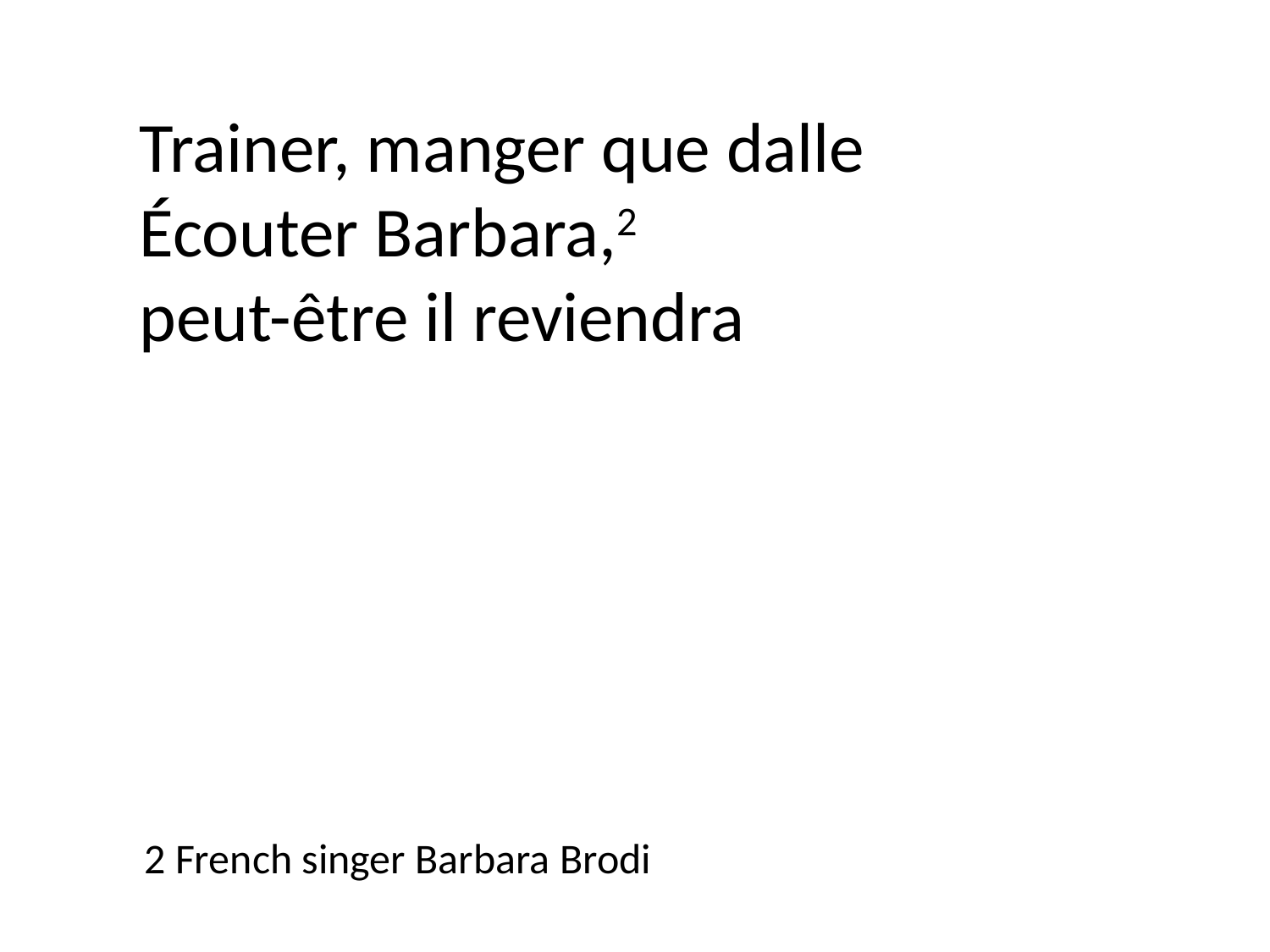

Trainer, manger que dalle
Écouter Barbara,2
peut-être il reviendra

2 French singer Barbara Brodi